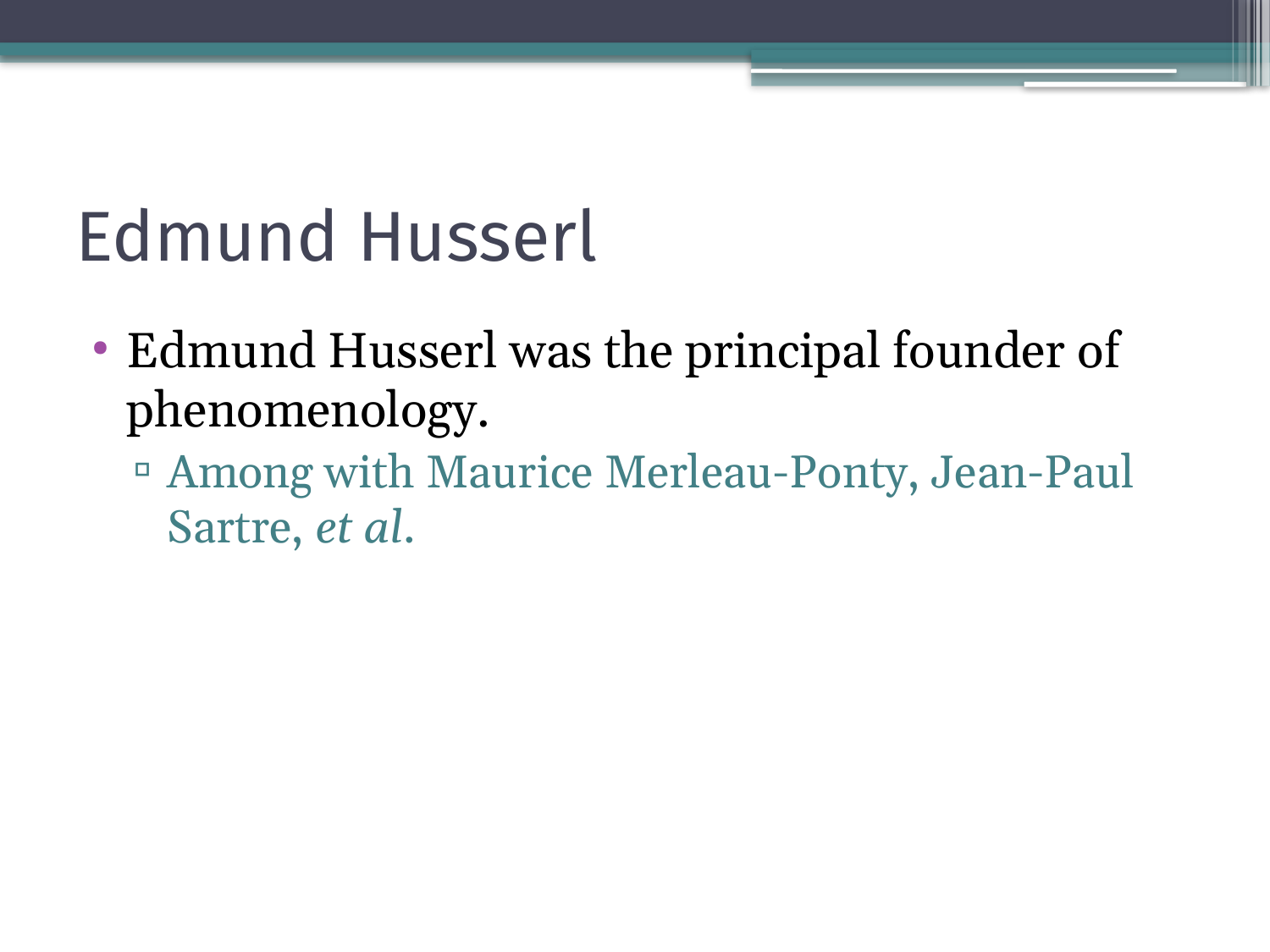

# Edmund Husserl
Edmund Husserl was the principal founder of phenomenology.
Among with Maurice Merleau-Ponty, Jean-Paul Sartre, et al.